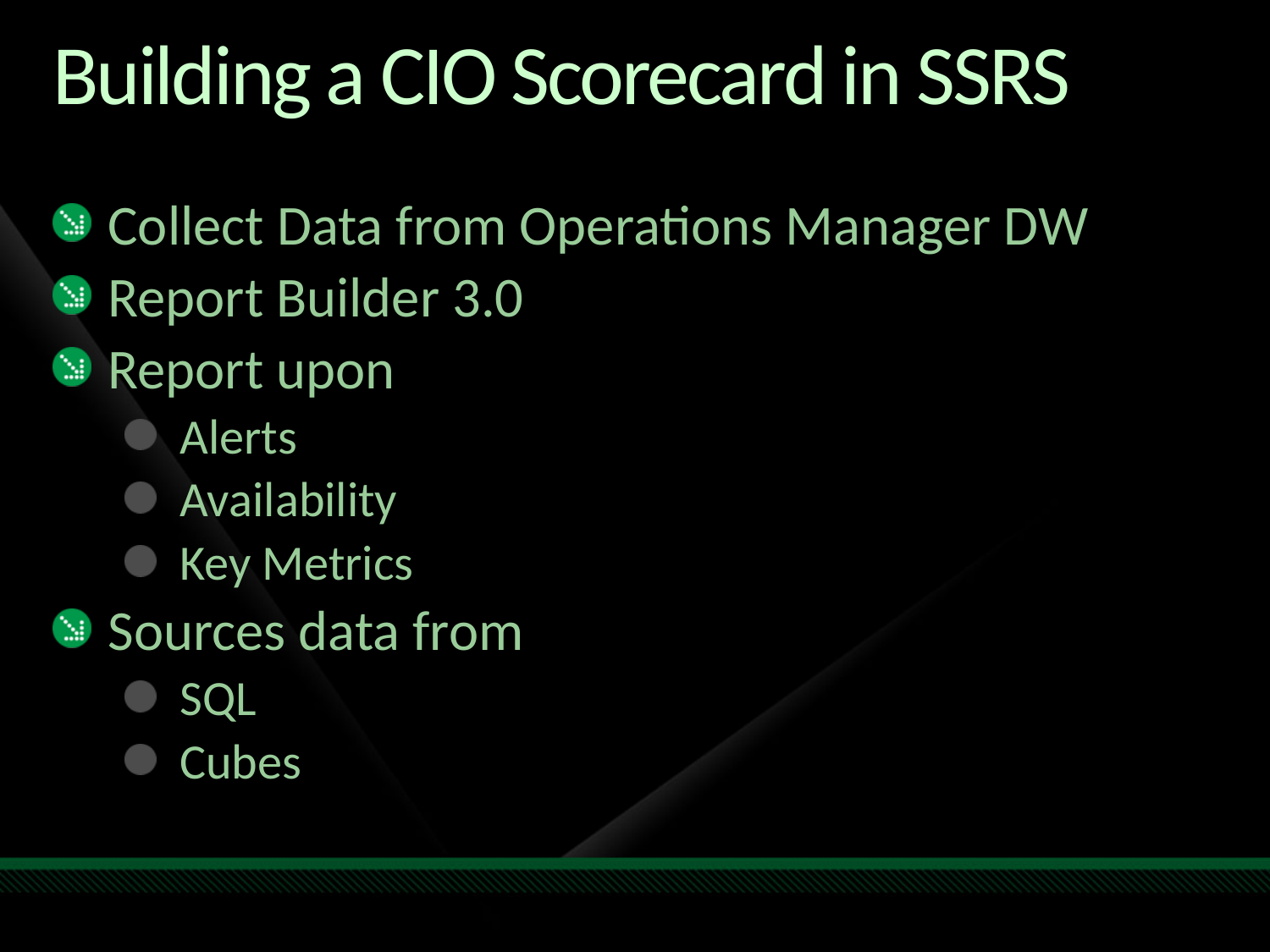

# Building a CIO Scorecard in SSRS
Collect Data from Operations Manager DW
Report Builder 3.0
Report upon
Alerts
Availability
Key Metrics
Sources data from
SQL
Cubes